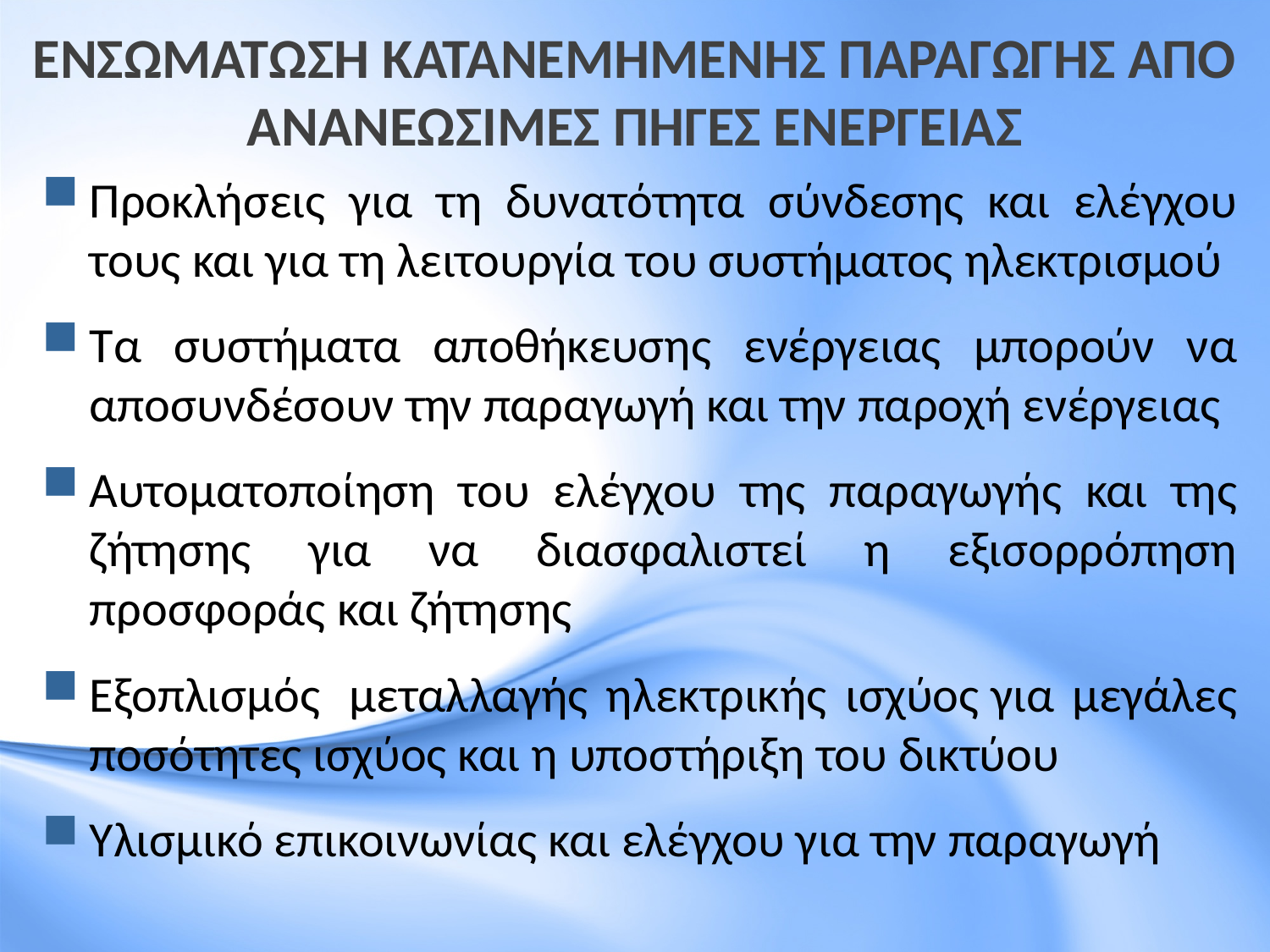

# ΕΝΣΩΜΑΤΩΣΗ ΚΑΤΑΝΕΜΗΜΕΝΗΣ ΠΑΡΑΓΩΓΗΣ ΑΠΟ ΑΝΑΝΕΩΣΙΜΕΣ ΠΗΓΕΣ ΕΝΕΡΓΕΙΑΣ
Προκλήσεις για τη δυνατότητα σύνδεσης και ελέγχου τους και για τη λειτουργία του συστήματος ηλεκτρισμού
Τα συστήματα αποθήκευσης ενέργειας μπορούν να αποσυνδέσουν την παραγωγή και την παροχή ενέργειας
Αυτοματοποίηση του ελέγχου της παραγωγής και της ζήτησης για να διασφαλιστεί η εξισορρόπηση προσφοράς και ζήτησης
Εξοπλισμός  μεταλλαγής ηλεκτρικής ισχύος για μεγάλες ποσότητες ισχύος και η υποστήριξη του δικτύου
Υλισμικό επικοινωνίας και ελέγχου για την παραγωγή